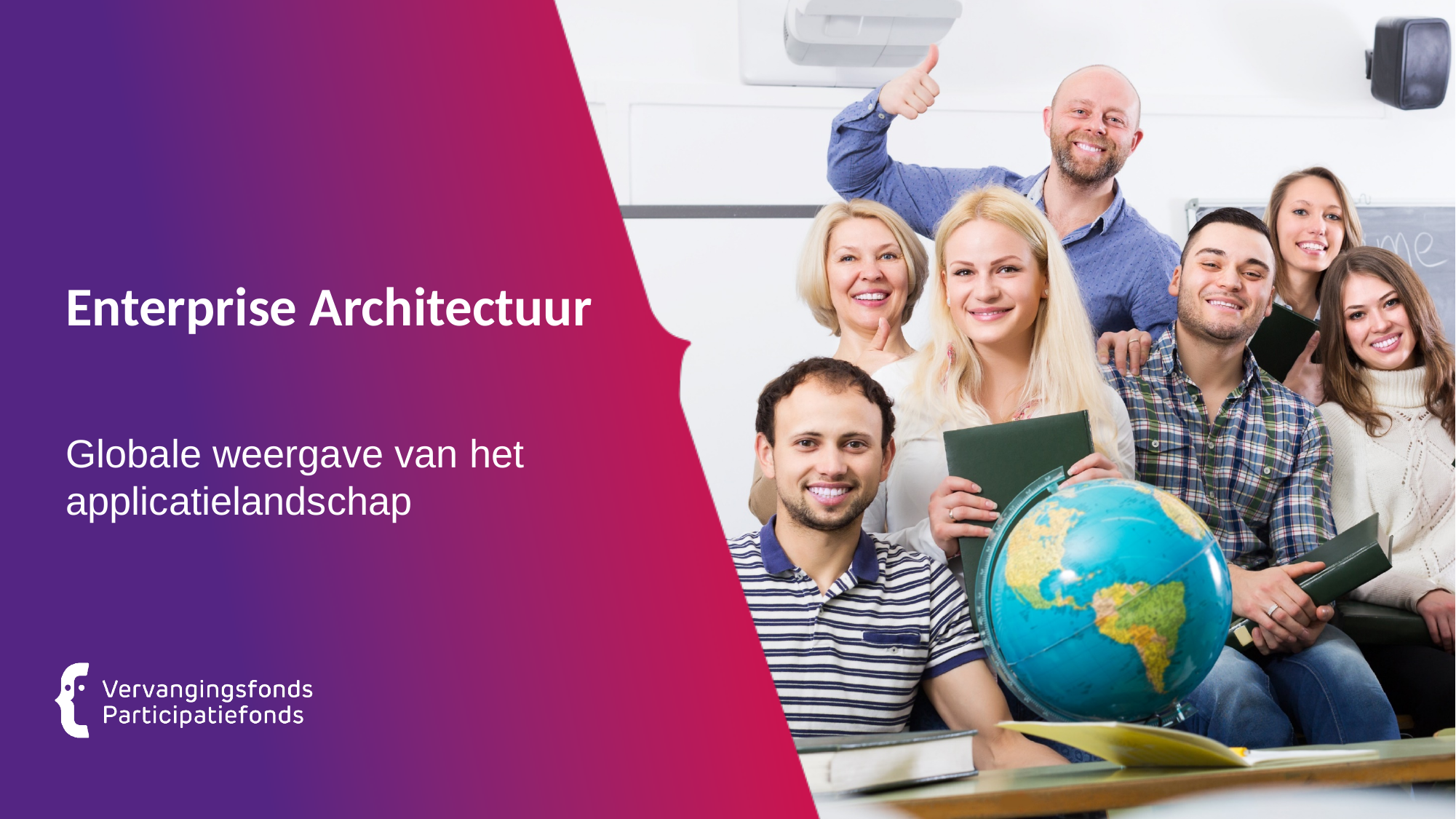

# Enterprise Architectuur
Globale weergave van het applicatielandschap